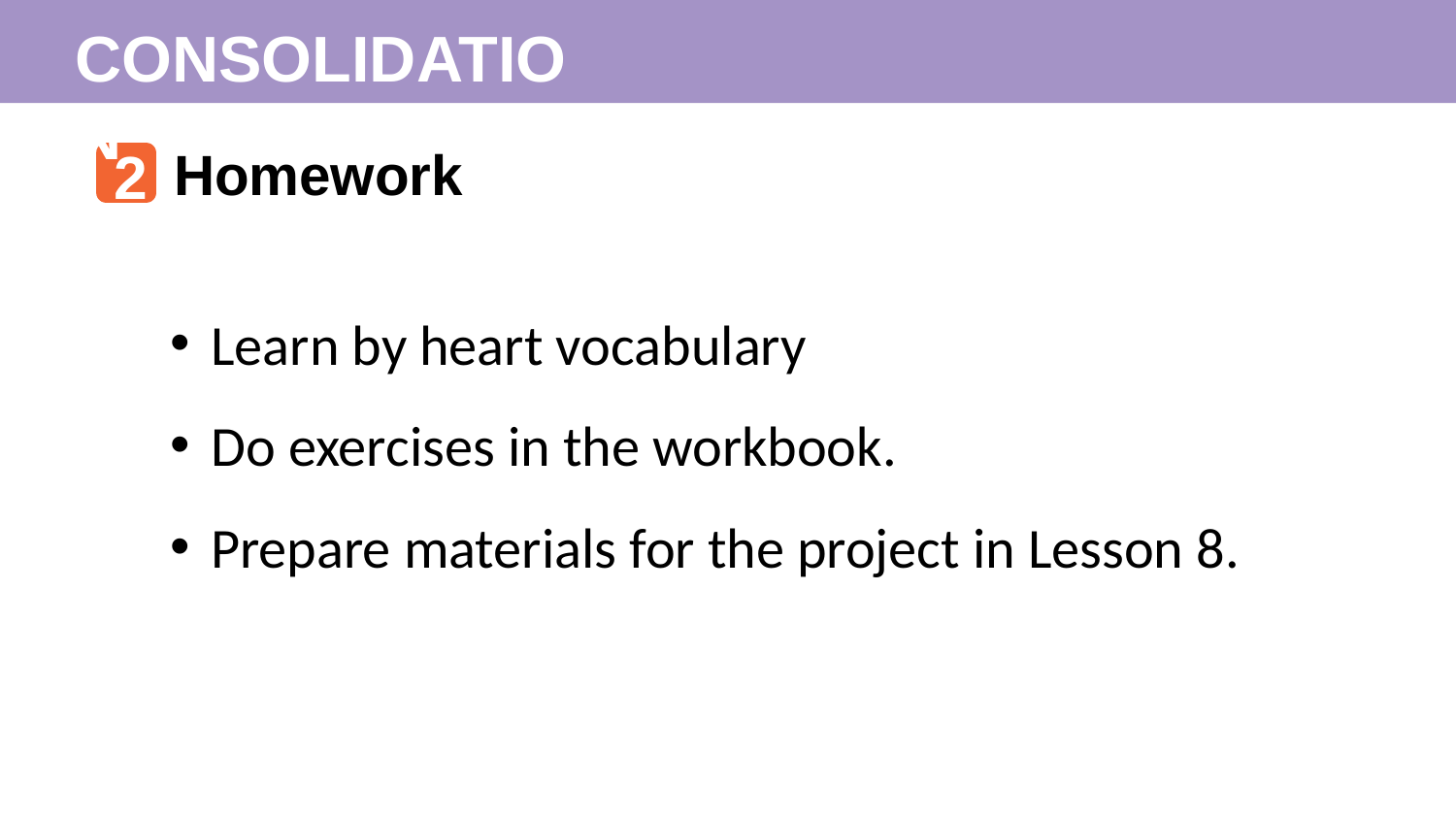

CONSOLIDATION
2
Homework

Learn by heart vocabulary
Do exercises in the workbook.
Prepare materials for the project in Lesson 8.